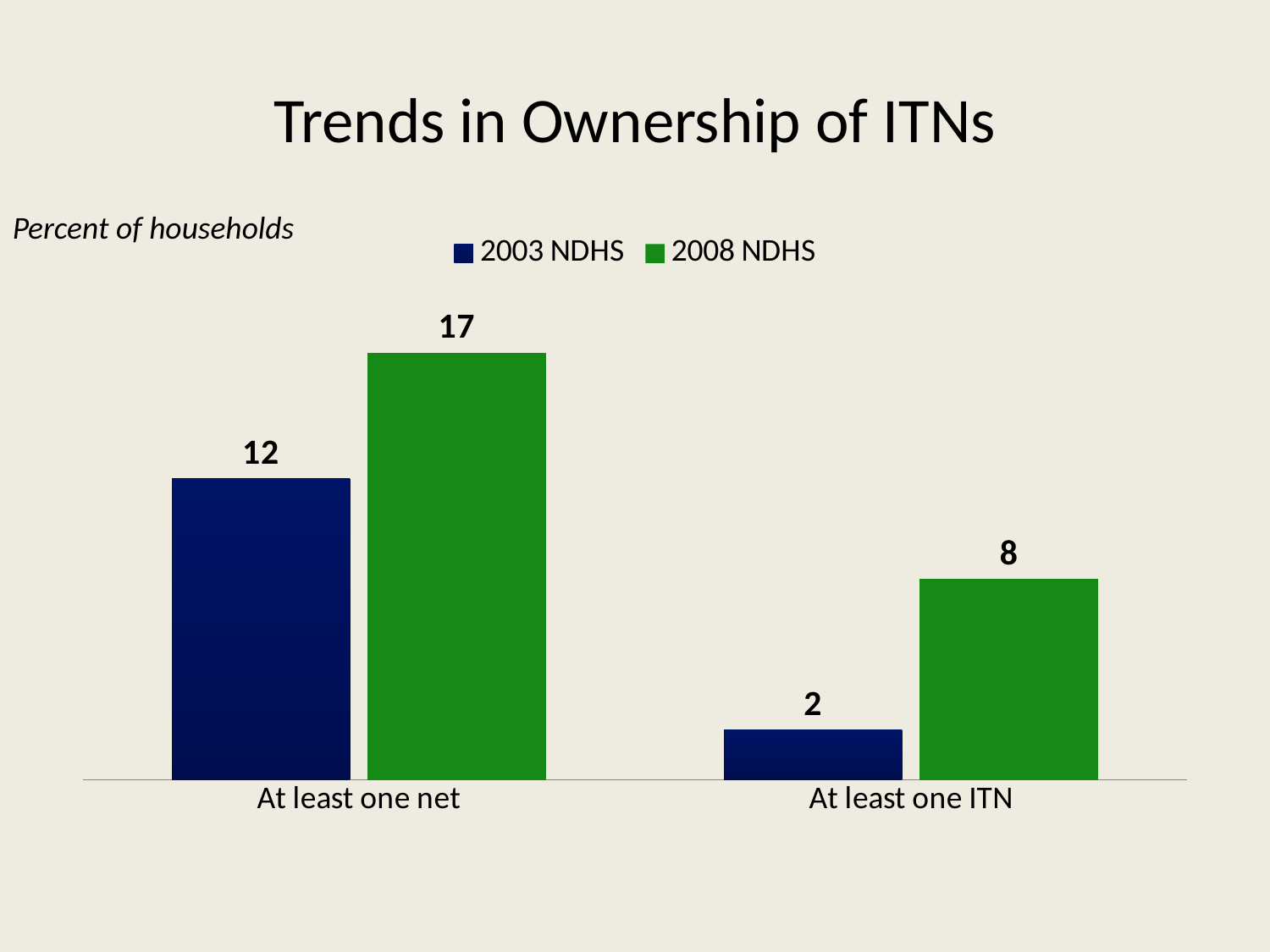

# Trends in Ownership of ITNs
Percent of households

### Chart

| Category | 2003 NDHS | 2008 NDHS |
|---|---|---|
| At least one net | 12.0 | 17.0 |
| At least one ITN | 2.0 | 8.0 |